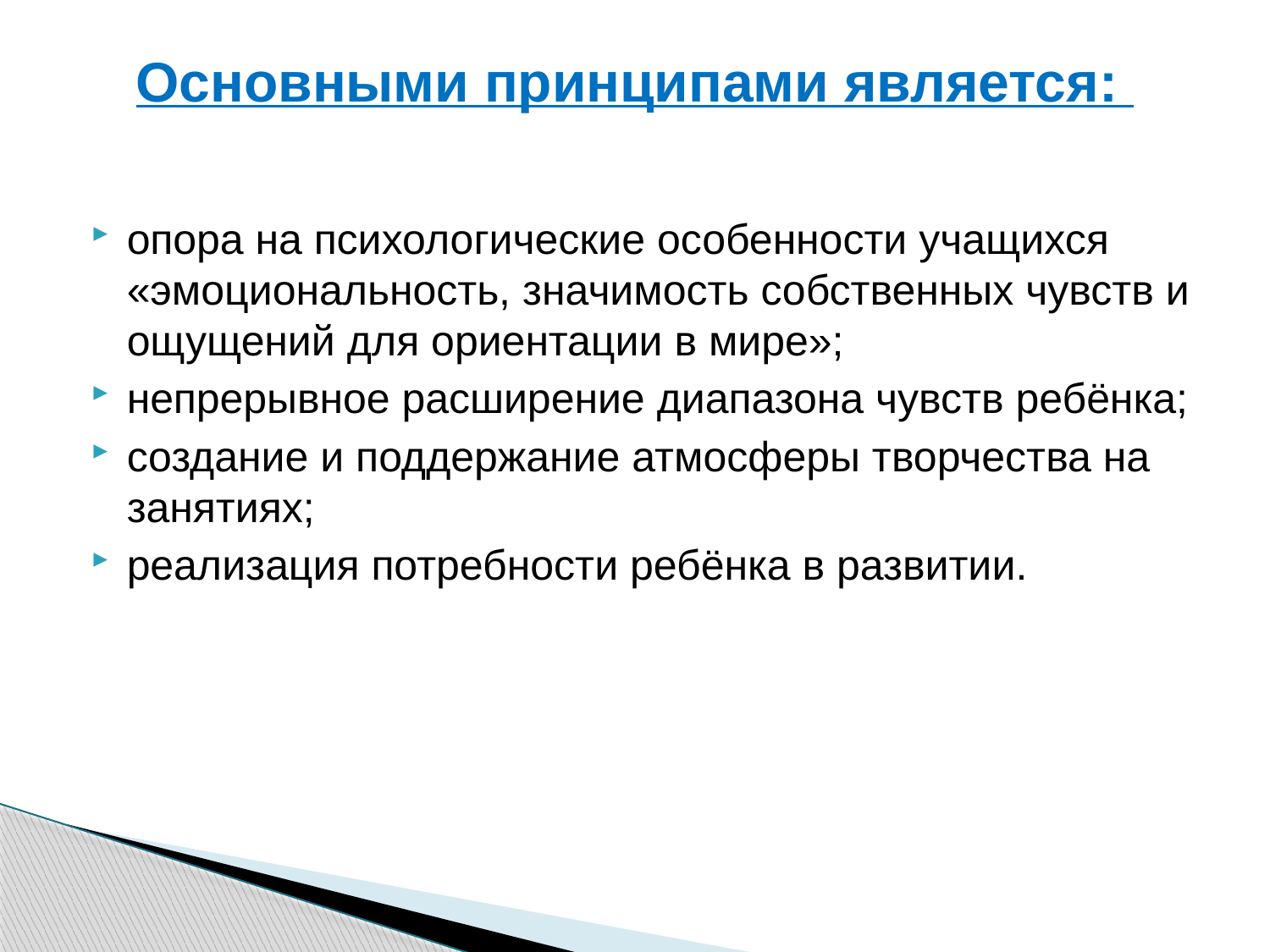

# Основными принципами является:
опора на психологические особенности учащихся «эмоциональность, значимость собственных чувств и ощущений для ориентации в мире»;
непрерывное расширение диапазона чувств ребёнка;
создание и поддержание атмосферы творчества на занятиях;
реализация потребности ребёнка в развитии.